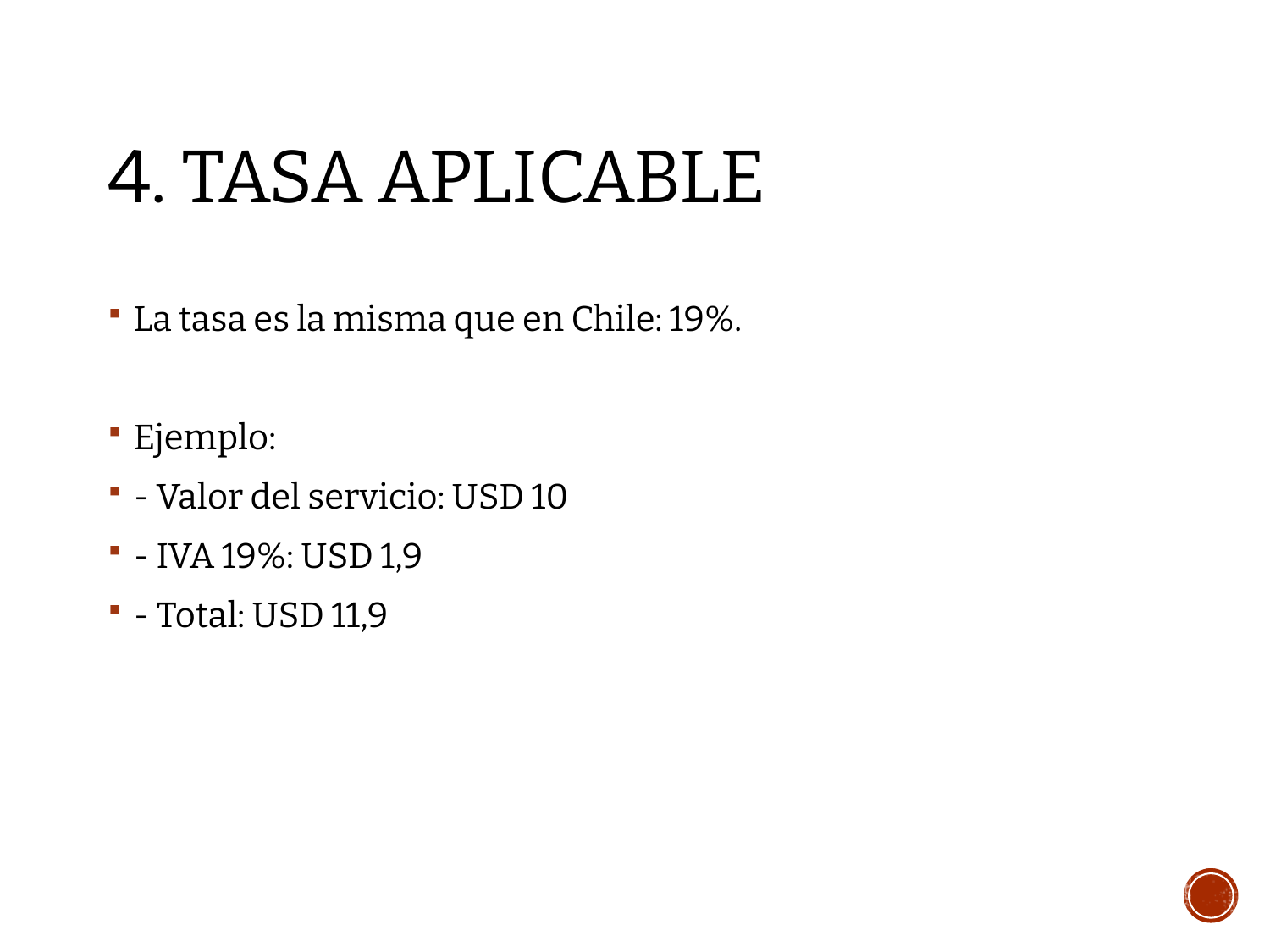

# 4. Tasa Aplicable
La tasa es la misma que en Chile: 19%.

Ejemplo:
- Valor del servicio: USD 10
- IVA 19%: USD 1,9
- Total: USD 11,9